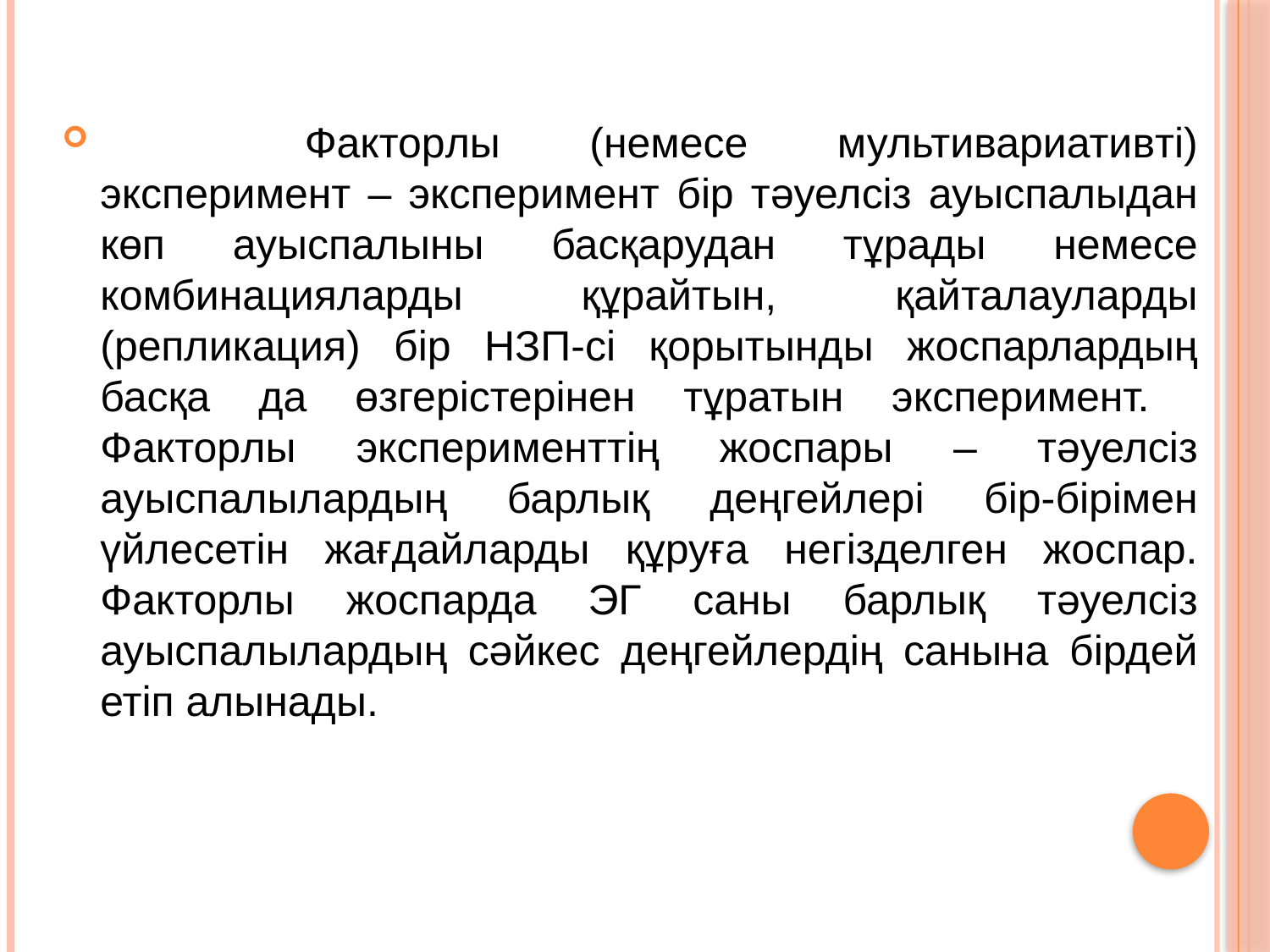

Факторлы (немесе мультивариативті) эксперимент – эксперимент бір тәуелсіз ауыспалыдан көп ауыспалыны басқарудан тұрады немесе комбинацияларды құрайтын, қайталауларды (репликация) бір НЗП-сі қорытынды жоспарлардың басқа да өзгерістерінен тұратын эксперимент.  Факторлы эксперименттің жоспары – тәуелсіз ауыспалылардың барлық деңгейлері бір-бірімен үйлесетін жағдайларды құруға негізделген жоспар. Факторлы жоспарда ЭГ саны барлық тәуелсіз ауыспалылардың сәйкес деңгейлердің санына бірдей етіп алынады.